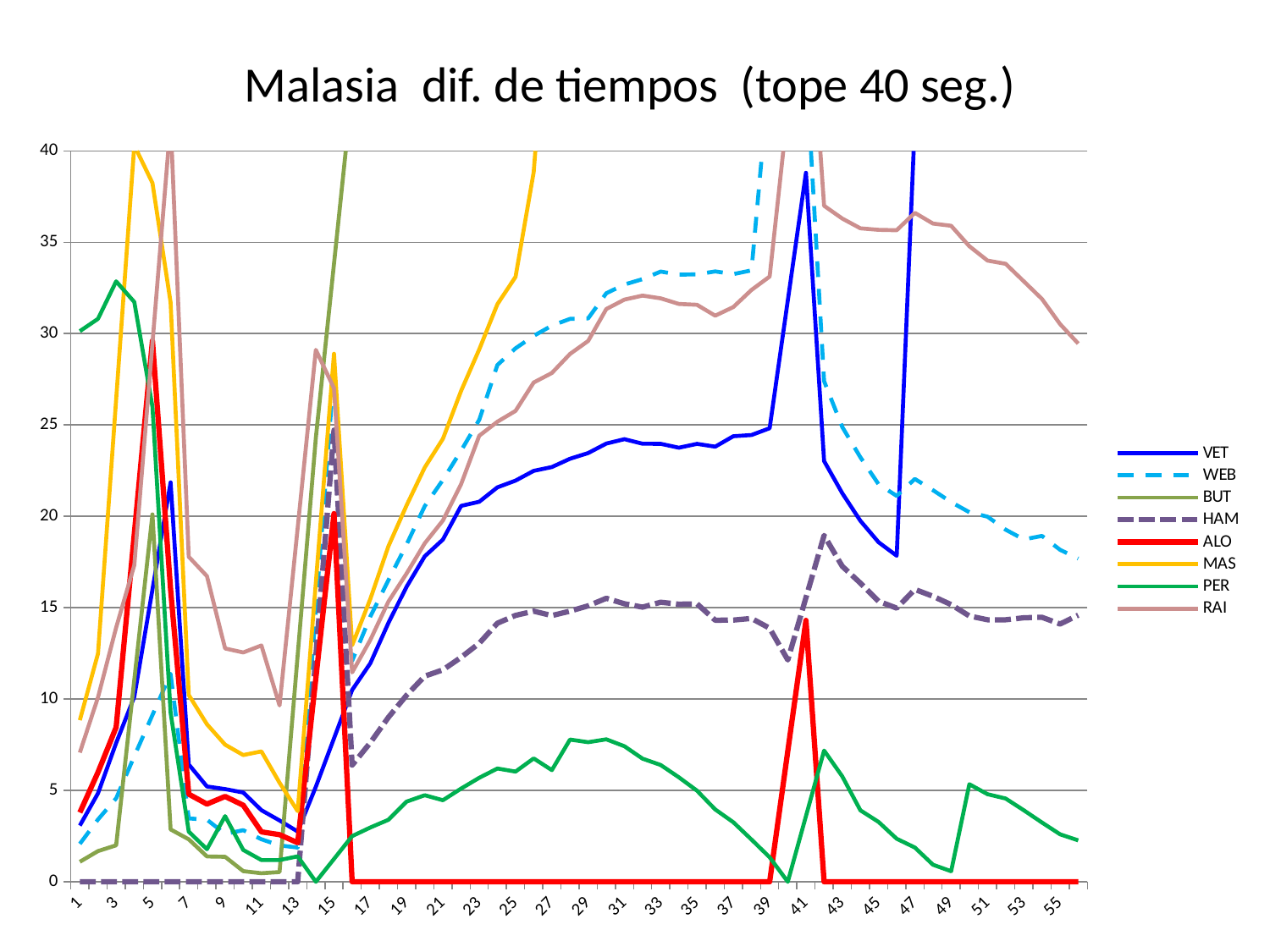

# Malasia  dif. de tiempos  (tope 40 seg.)

### Chart

| Category | VET | WEB | BUT | HAM | ALO | MAS | PER | RAI |
|---|---|---|---|---|---|---|---|---|
| 1 | 3.075 | 2.075 | 1.093 | 0.0 | 3.789 | 8.844 | 30.133 | 7.07 |
| 2 | 4.838 | 3.409 | 1.677 | 0.0 | 5.99 | 12.489 | 30.81 | 10.094 |
| 3 | 7.592 | 4.565 | 1.994 | 0.0 | 8.457 | 26.3945 | 32.86 | 13.911 |
| 4 | 10.124 | 6.871 | 11.051 | 0.0 | 19.034 | 40.3 | 31.73 | 17.324 |
| 5 | 15.991 | 9.1235 | 20.108 | 0.0 | 29.611 | 38.245 | 26.0 | 29.461 |
| 6 | 21.858 | 11.376 | 2.866 | 0.0 | 15.994 | 31.706 | 9.256 | 41.598 |
| 7 | 6.42 | 3.467 | 2.322 | 0.0 | 4.796 | 10.222 | 2.745 | 17.785 |
| 8 | 5.215 | 3.399 | 1.386 | 0.0 | 4.25 | 8.62 | 1.782 | 16.725 |
| 9 | 5.073 | 2.616 | 1.367 | 0.0 | 4.669 | 7.502 | 3.591 | 12.768 |
| 10 | 4.883 | 2.823 | 0.582 | 0.0 | 4.189 | 6.935 | 1.74 | 12.549 |
| 11 | 3.918 | 2.325 | 0.467 | 0.0 | 2.73 | 7.135 | 1.188 | 12.933 |
| 12 | 3.355 | 1.989 | 0.533 | 0.0 | 2.577 | 5.418 | 1.187 | 9.651 |
| 13 | 2.746 | 1.871 | 12.415000000000001 | 0.0 | 2.135 | 3.863 | 1.391 | 19.381 |
| 14 | 5.201 | 14.889999999999999 | 24.297 | 12.359 | 11.143 | 16.38 | 0.0 | 29.111 |
| 15 | 7.8485 | 27.909 | 33.823 | 24.718 | 20.151 | 28.897 | 1.249 | 27.007 |
| 16 | 10.496 | 12.09 | 43.349 | 6.383 | 0.0 | 12.942 | 2.498 | 11.458 |
| 17 | 11.955 | 14.51 | 42.166 | 7.61 | 0.0 | 15.472 | 2.97 | 13.233 |
| 18 | 14.168 | 16.511 | 42.878 | 9.002 | 0.0 | 18.366 | 3.393 | 15.335 |
| 19 | 16.145 | 18.461 | 44.039 | 10.209 | 0.0 | 20.604 | 4.385 | 16.87 |
| 20 | 17.812 | 20.559 | 46.041 | 11.253 | 0.0 | 22.677 | 4.736 | 18.522 |
| 21 | 18.728 | 21.996 | 47.681 | 11.596 | 0.0 | 24.242 | 4.462 | 19.771 |
| 22 | 20.572 | 23.594 | 49.132 | 12.282 | 0.0 | 26.865 | 5.098 | 21.763 |
| 23 | 20.8 | 25.284 | 51.67 | 13.052 | 0.0 | 29.139 | 5.69 | 24.412 |
| 24 | 21.587 | 28.283 | 62.3225 | 14.148 | 0.0 | 31.612 | 6.199 | 25.179 |
| 25 | 21.958 | 29.197 | 72.975 | 14.577 | 0.0 | 33.108 | 6.028 | 25.771 |
| 26 | 22.491 | 29.877 | 71.421 | 14.807 | 0.0 | 38.84 | 6.751 | 27.326 |
| 27 | 22.698 | 30.438 | 69.691 | 14.567 | 0.0 | 51.4565 | 6.108 | 27.846 |
| 28 | 23.153 | 30.808 | 68.664 | 14.811 | 0.0 | 64.073 | 7.783 | 28.886 |
| 29 | 23.464 | 30.834 | 68.163 | 15.101 | 0.0 | 64.3 | 7.638 | 29.599 |
| 30 | 23.983 | 32.21 | 68.206 | 15.514 | 0.0 | 64.977 | 7.795 | 31.346 |
| 31 | 24.225 | 32.688 | 69.197 | 15.213 | 0.0 | 66.242 | 7.415 | 31.863 |
| 32 | 23.974 | 32.982 | 69.384 | 15.03 | 0.0 | 68.495 | 6.738 | 32.082 |
| 33 | 23.97 | 33.396 | 71.831 | 15.297 | 0.0 | 71.339 | 6.391 | 31.932 |
| 34 | 23.756 | 33.228 | 75.342 | 15.191 | 0.0 | 74.92 | 5.716 | 31.625 |
| 35 | 23.968 | 33.244 | 75.967 | 15.212 | 0.0 | 78.697 | 4.985 | 31.579 |
| 36 | 23.814 | 33.406 | 76.286 | 14.313 | 0.0 | 82.539 | 3.958 | 30.981 |
| 37 | 24.385 | 33.256 | 77.733 | 14.321 | 0.0 | 88.292 | 3.256 | 31.455 |
| 38 | 24.452 | 33.461 | 77.829 | 14.411 | 0.0 | 120.0 | 2.31 | 32.39 |
| 39 | 24.822 | 44.4315 | 87.27 | 13.874 | 0.0 | 120.0 | 1.339 | 33.122 |
| 40 | 31.8125 | 55.402 | 96.711 | 12.139 | 7.1525 | 113.761 | 0.0 | 42.269999999999996 |
| 41 | 38.803 | 44.775 | 87.179 | 15.546 | 14.305 | 105.026 | 3.59 | 51.418 |
| 42 | 23.025 | 27.398 | 72.046 | 18.953 | 0.0 | 90.639 | 7.18 | 36.997 |
| 43 | 21.267 | 24.892 | 71.305 | 17.267 | 0.0 | 90.258 | 5.769 | 36.298 |
| 44 | 19.754 | 23.232 | 71.576 | 16.345 | 0.0 | 90.073 | 3.909 | 35.762 |
| 45 | 18.582 | 21.761 | 72.001 | 15.352 | 0.0 | 90.302 | 3.274 | 35.679 |
| 46 | 17.84 | 21.121 | 71.844 | 14.976 | 0.0 | 91.158 | 2.354 | 35.658 |
| 47 | 41.5745 | 22.047 | 74.073 | 16.0 | 0.0 | 92.121 | 1.874 | 36.61 |
| 48 | 65.309 | 21.431 | 74.233 | 15.623 | 0.0 | 92.709 | 0.931 | 36.021 |
| 49 | 64.816 | 20.782 | 74.419 | 15.165 | 0.0 | 92.939 | 0.575 | 35.901 |
| 50 | 63.999 | 20.225 | 74.36 | 14.545 | 0.0 | 93.1 | 5.337 | 34.782 |
| 51 | 64.652 | 19.982 | 74.776 | 14.337 | 0.0 | 93.551 | 4.794 | 33.997 |
| 52 | 64.994 | 19.272 | 75.408 | 14.338 | 0.0 | 94.58 | 4.554 | 33.82 |
| 53 | 67.23 | 18.734 | 76.313 | 14.448 | 0.0 | 96.164 | 3.911 | 32.862 |
| 54 | 72.308 | 18.926 | 77.381 | 14.473 | 0.0 | 97.068 | 3.243 | 31.898 |
| 55 | 74.537 | 18.166 | 77.621 | 14.106 | 0.0 | 97.386 | 2.597 | 30.52 |
| 56 | 75.527 | 17.688 | 79.719 | 14.591 | 0.0 | 97.319 | 2.263 | 29.456 |